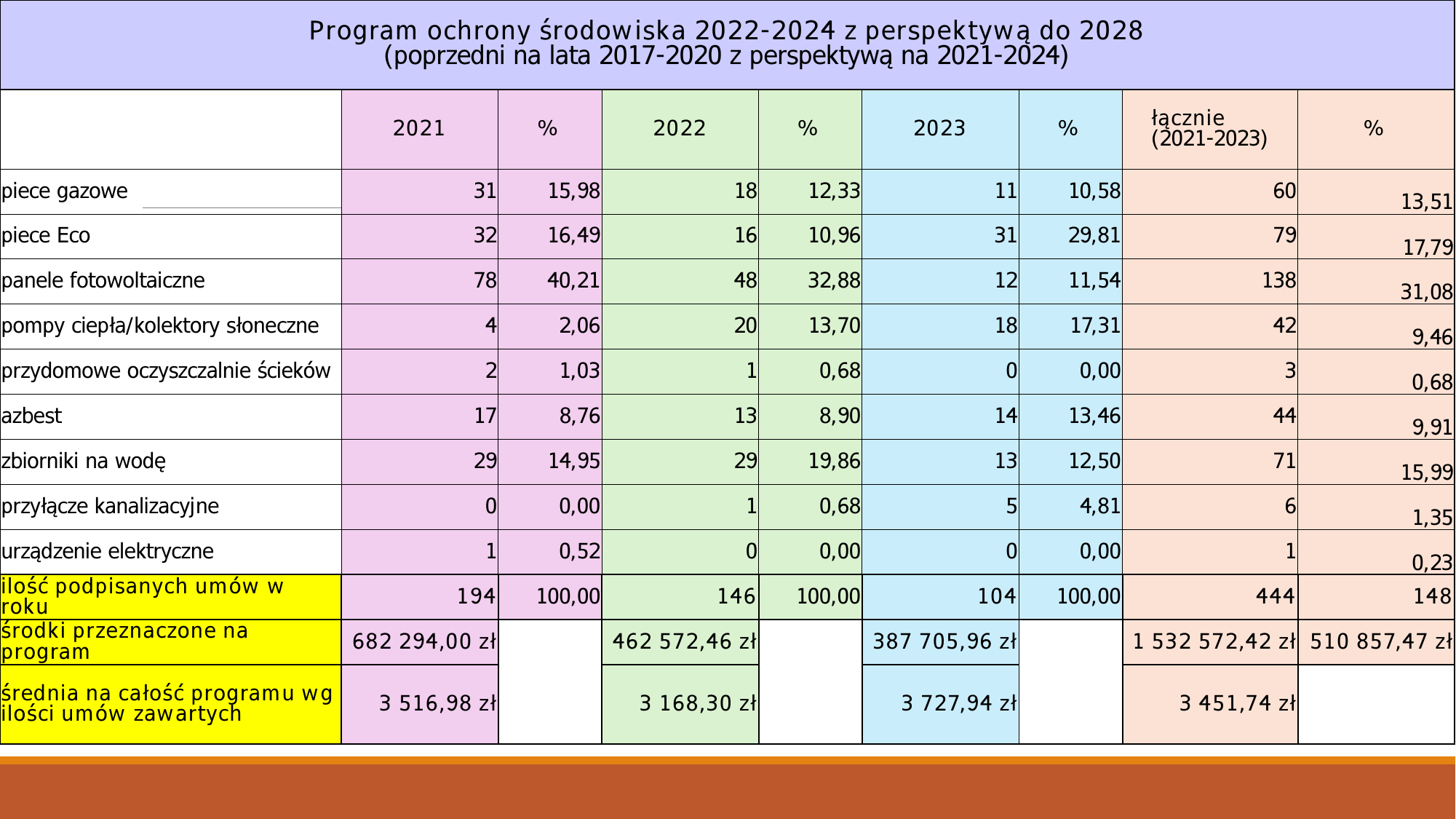

| Program ochrony środowiska 2022-2024 z perspektywą do 2028 (poprzedni na lata 2017-2020 z perspektywą na 2021-2024) |  |  |  |  |  |  |  |  |
| --- | --- | --- | --- | --- | --- | --- | --- | --- |
|  | 2021 | % | 2022 | % | 2023 | % | łącznie (2021-2023) | % |
| piece gazowe | 31 | 15,98 | 18 | 12,33 | 11 | 10,58 | 60 | 13,51 |
| piece Eco | 32 | 16,49 | 16 | 10,96 | 31 | 29,81 | 79 | 17,79 |
| panele fotowoltaiczne | 78 | 40,21 | 48 | 32,88 | 12 | 11,54 | 138 | 31,08 |
| pompy ciepła/kolektory słoneczne | 4 | 2,06 | 20 | 13,70 | 18 | 17,31 | 42 | 9,46 |
| przydomowe oczyszczalnie ścieków | 2 | 1,03 | 1 | 0,68 | 0 | 0,00 | 3 | 0,68 |
| azbest | 17 | 8,76 | 13 | 8,90 | 14 | 13,46 | 44 | 9,91 |
| zbiorniki na wodę | 29 | 14,95 | 29 | 19,86 | 13 | 12,50 | 71 | 15,99 |
| przyłącze kanalizacyjne | 0 | 0,00 | 1 | 0,68 | 5 | 4,81 | 6 | 1,35 |
| urządzenie elektryczne | 1 | 0,52 | 0 | 0,00 | 0 | 0,00 | 1 | 0,23 |
| ilość podpisanych umów w roku | 194 | 100,00 | 146 | 100,00 | 104 | 100,00 | 444 | 148 |
| środki przeznaczone na program | 682 294,00 zł |  | 462 572,46 zł |  | 387 705,96 zł |  | 1 532 572,42 zł | 510 857,47 zł |
| średnia na całość programu wg ilości umów zawartych | 3 516,98 zł |  | 3 168,30 zł |  | 3 727,94 zł |  | 3 451,74 zł |  |